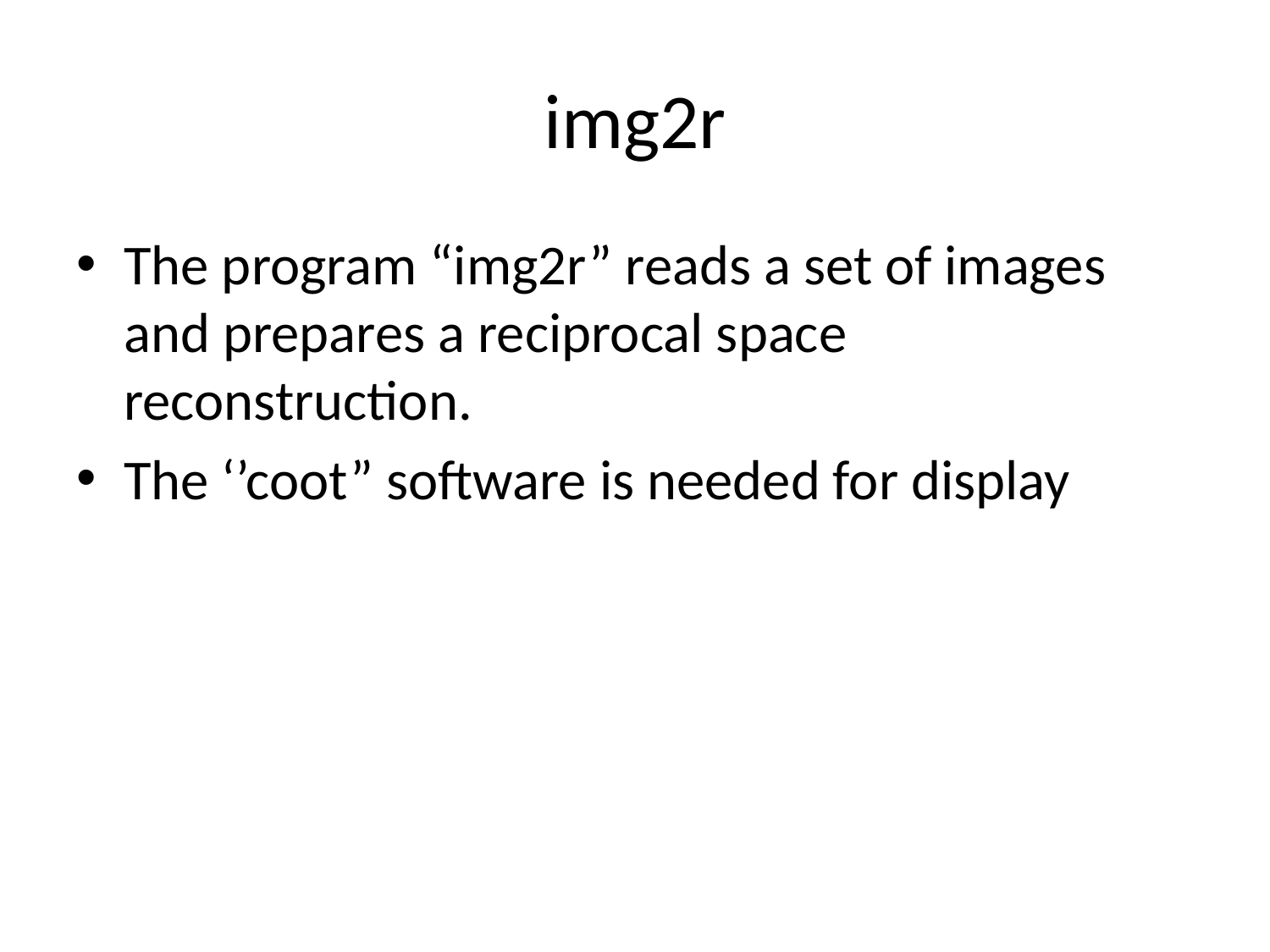

# img2r
The program “img2r” reads a set of images and prepares a reciprocal space reconstruction.
The ‘’coot” software is needed for display